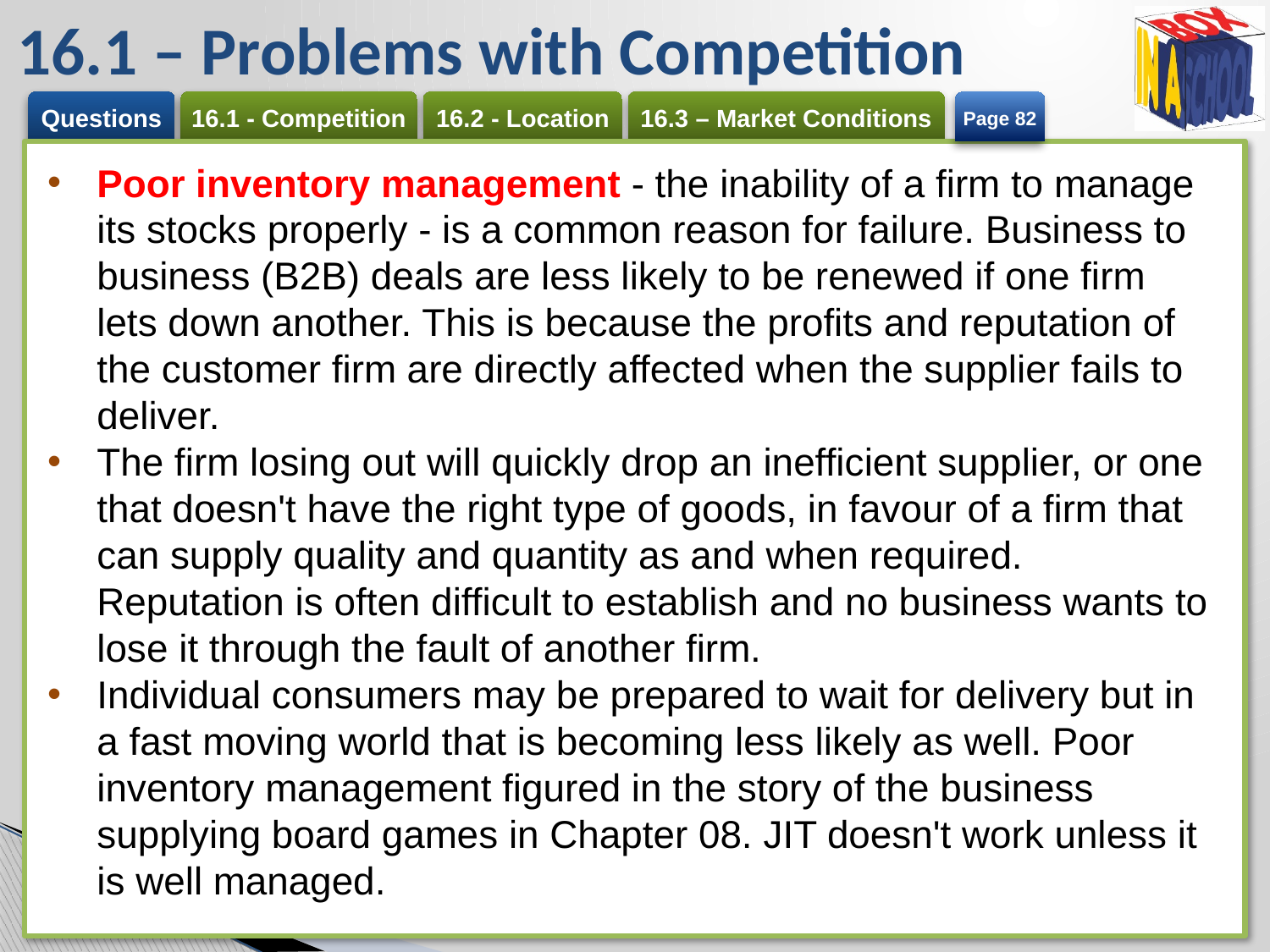

# 16.1 – Problems with Competition
Page 82
Poor inventory management - the inability of a firm to manage its stocks properly - is a common reason for failure. Business to business (B2B) deals are less likely to be renewed if one firm lets down another. This is because the profits and reputation of the customer firm are directly affected when the supplier fails to deliver.
The firm losing out will quickly drop an inefficient supplier, or one that doesn't have the right type of goods, in favour of a firm that can supply quality and quantity as and when required. Reputation is often difficult to establish and no business wants to lose it through the fault of another firm.
Individual consumers may be prepared to wait for delivery but in a fast moving world that is becoming less likely as well. Poor inventory management figured in the story of the business supplying board games in Chapter 08. JIT doesn't work unless it is well managed.